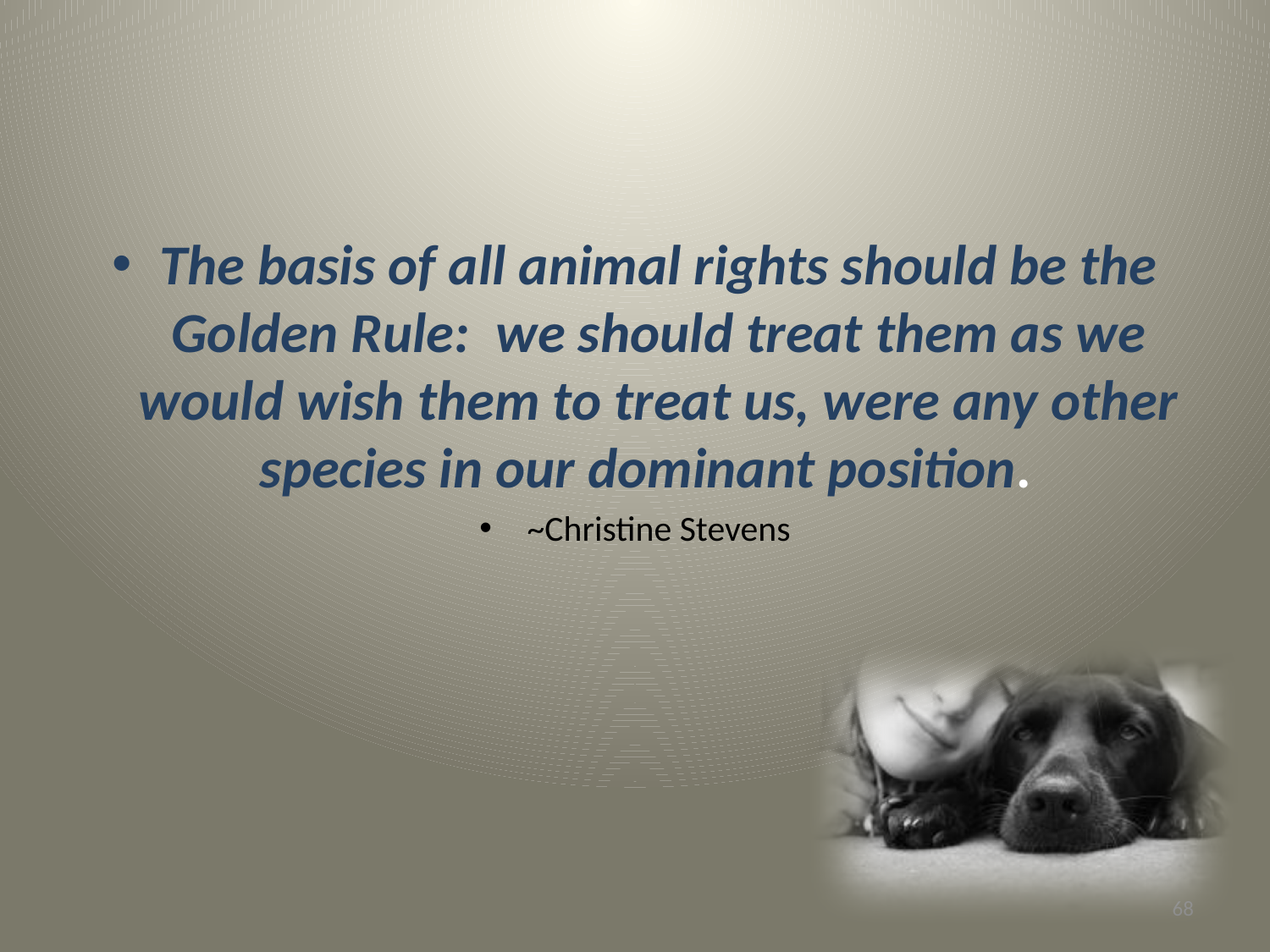

The basis of all animal rights should be the Golden Rule:  we should treat them as we would wish them to treat us, were any other species in our dominant position.
~Christine Stevens

68